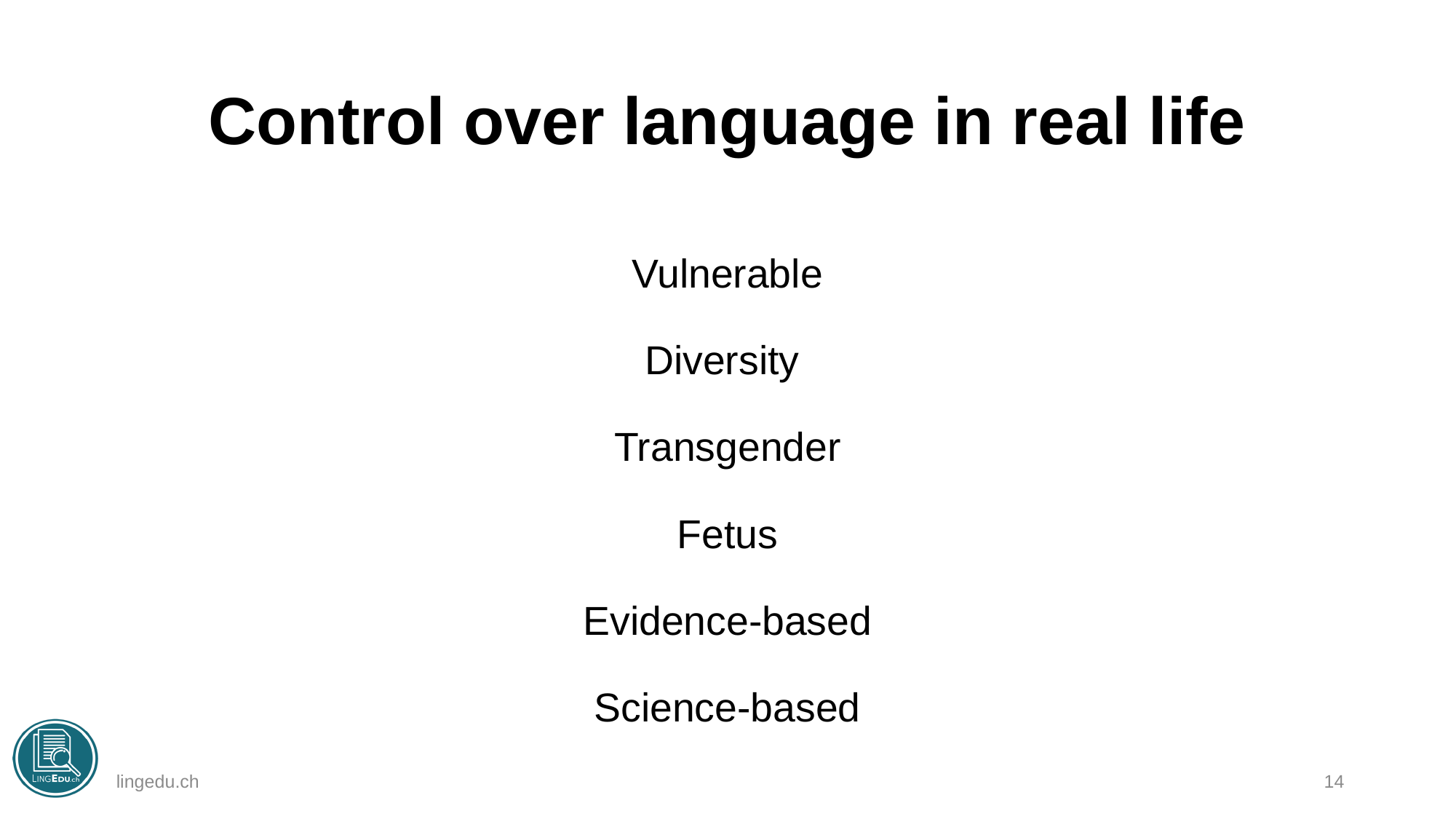

# Control over language in real life
Vulnerable
Diversity
Transgender
Fetus
Evidence-based
Science-based
lingedu.ch
14